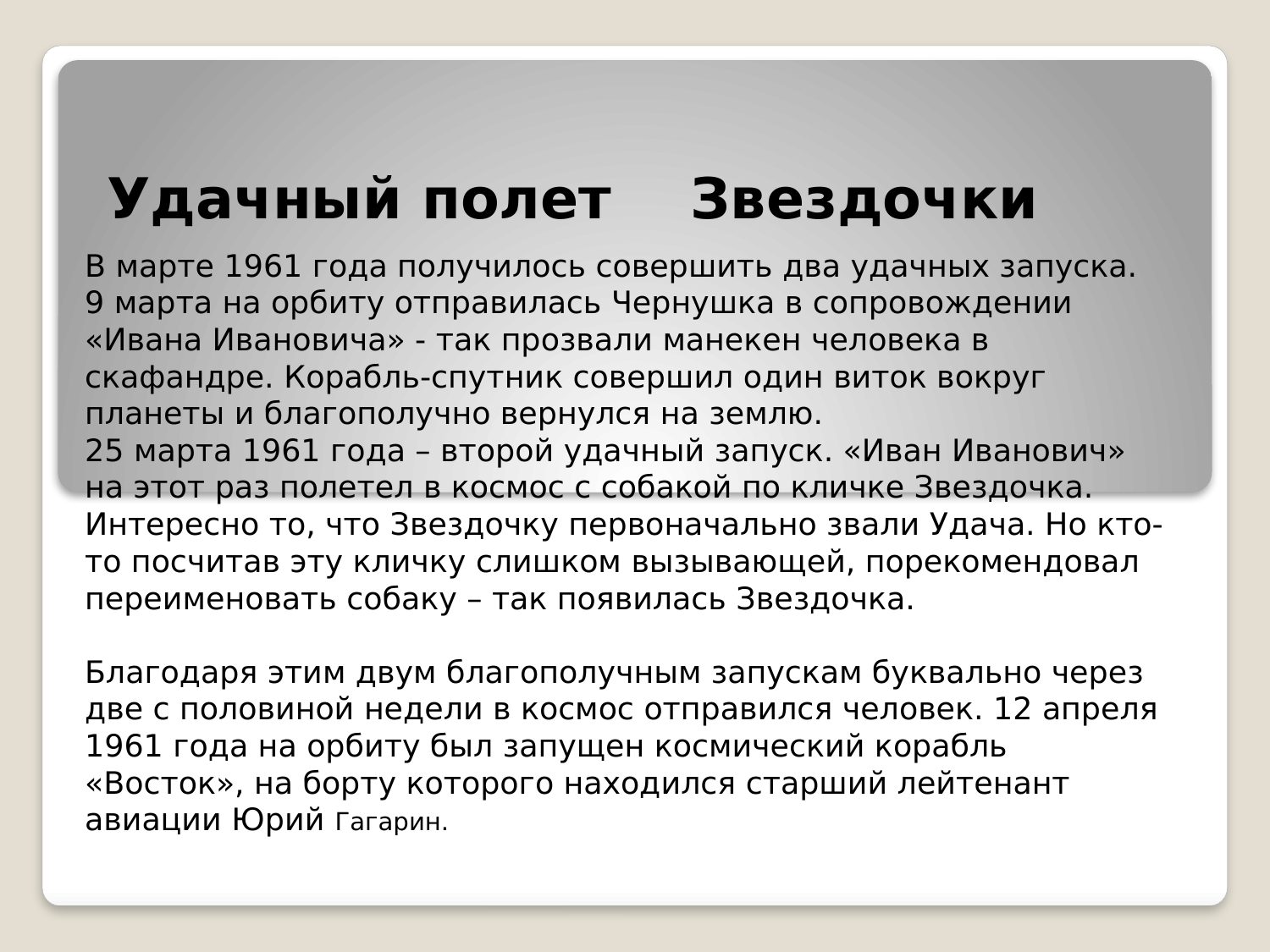

# Удачный полет    Звездочки
В марте 1961 года получилось совершить два удачных запуска. 9 марта на орбиту отправилась Чернушка в сопровождении «Ивана Ивановича» - так прозвали манекен человека в скафандре. Корабль-спутник совершил один виток вокруг планеты и благополучно вернулся на землю.
25 марта 1961 года – второй удачный запуск. «Иван Иванович» на этот раз полетел в космос с собакой по кличке Звездочка. Интересно то, что Звездочку первоначально звали Удача. Но кто-то посчитав эту кличку слишком вызывающей, порекомендовал переименовать собаку – так появилась Звездочка.
Благодаря этим двум благополучным запускам буквально через две с половиной недели в космос отправился человек. 12 апреля 1961 года на орбиту был запущен космический корабль «Восток», на борту которого находился старший лейтенант авиации Юрий Гагарин.